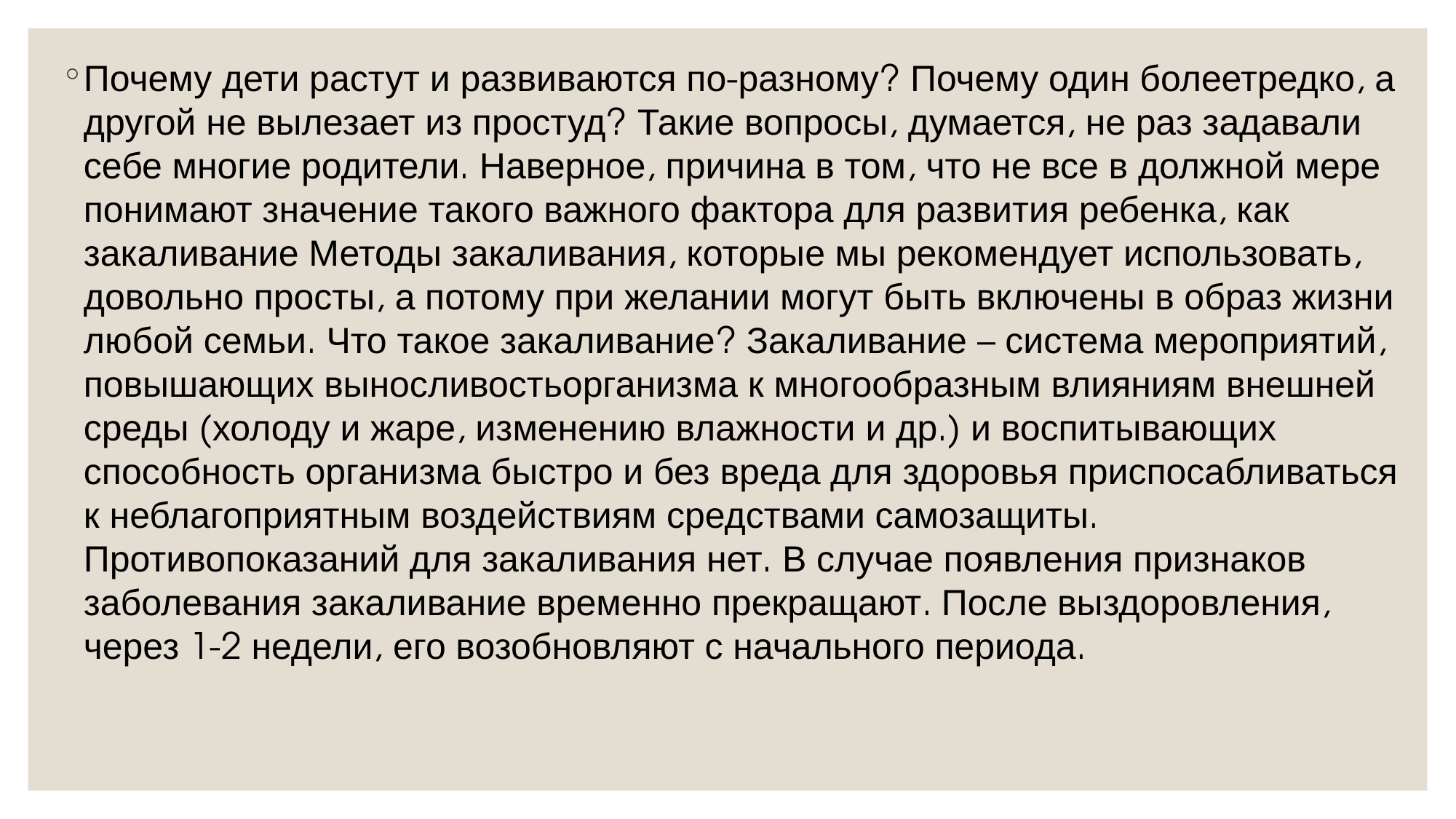

Почему дети растут и развиваются по-разному? Почему один болеетредко, а другой не вылезает из простуд? Такие вопросы, думается, не раз задавали себе многие родители. Наверное, причина в том, что не все в должной мере понимают значение такого важного фактора для развития ребенка, как закаливание Методы закаливания, которые мы рекомендует использовать, довольно просты, а потому при желании могут быть включены в образ жизни любой семьи. Что такое закаливание? Закаливание – система мероприятий, повышающих выносливостьорганизма к многообразным влияниям внешней среды (холоду и жаре, изменению влажности и др.) и воспитывающих способность организма быстро и без вреда для здоровья приспосабливаться к неблагоприятным воздействиям средствами самозащиты. Противопоказаний для закаливания нет. В случае появления признаков заболевания закаливание временно прекращают. После выздоровления, через 1-2 недели, его возобновляют с начального периода.